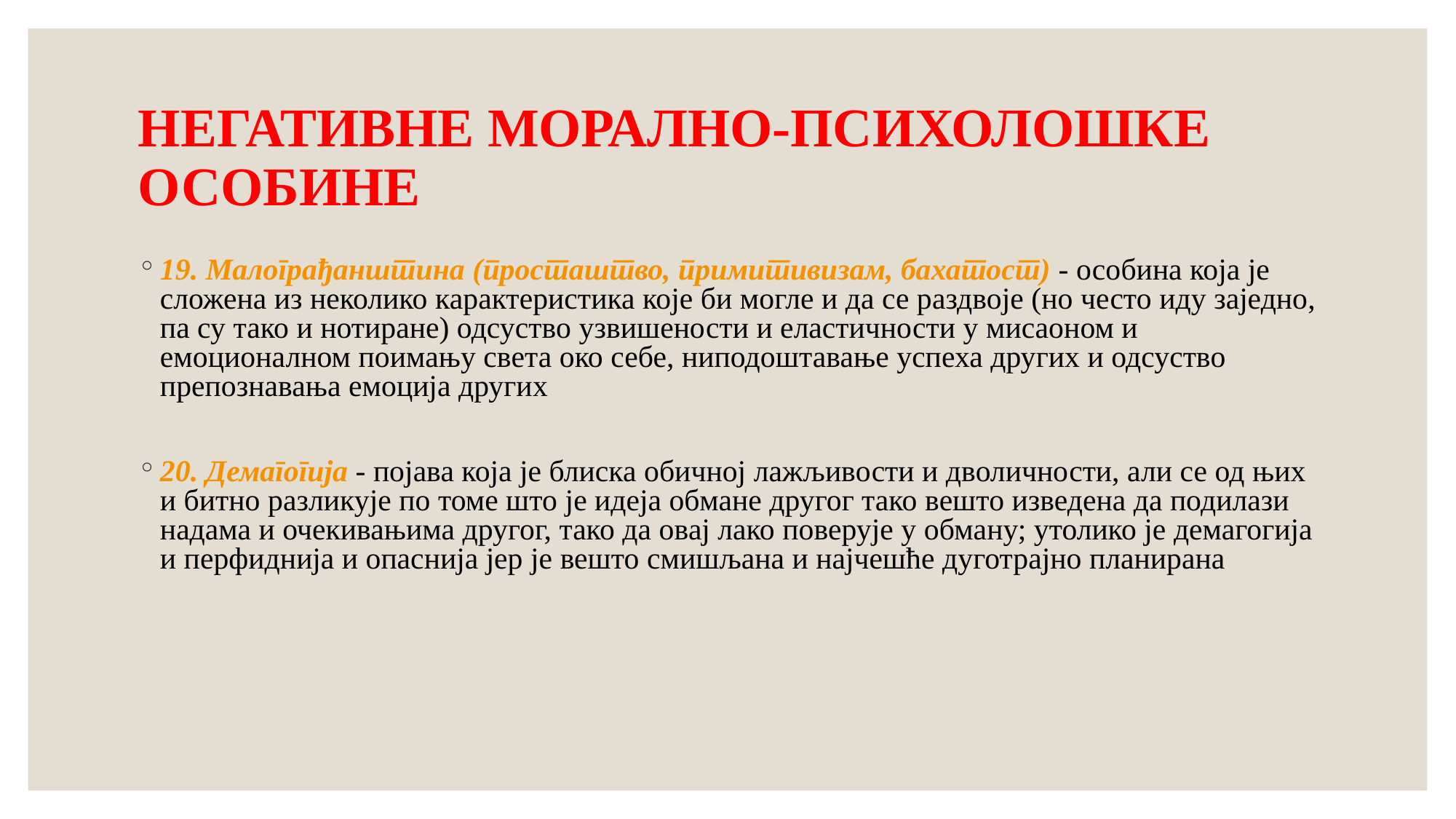

# НЕГАТИВНЕ МОРАЛНО-ПСИХОЛОШКЕ ОСОБИНЕ
19. Малограђанштина (просташтво, примитивизам, бахатост) - особина која је сложена из неколико карактеристика које би могле и да се раздвоје (но често иду заједно, па су тако и нотиране) одсуство узвишености и еластичности у мисаоном и емоционалном поимању света око себе, ниподоштавање успеха других и одсуство препознавања емоција других

20. Демагогија - појава која је блиска обичној лажљивости и дволичности, али се од њих и битно разликује по томе што је идеја обмане другог тако вешто изведена да подилази надама и очекивањима другог, тако да овај лако поверује у обману; утолико је демагогија и перфиднија и опаснија јер је вешто смишљана и најчешће дуготрајно планирана